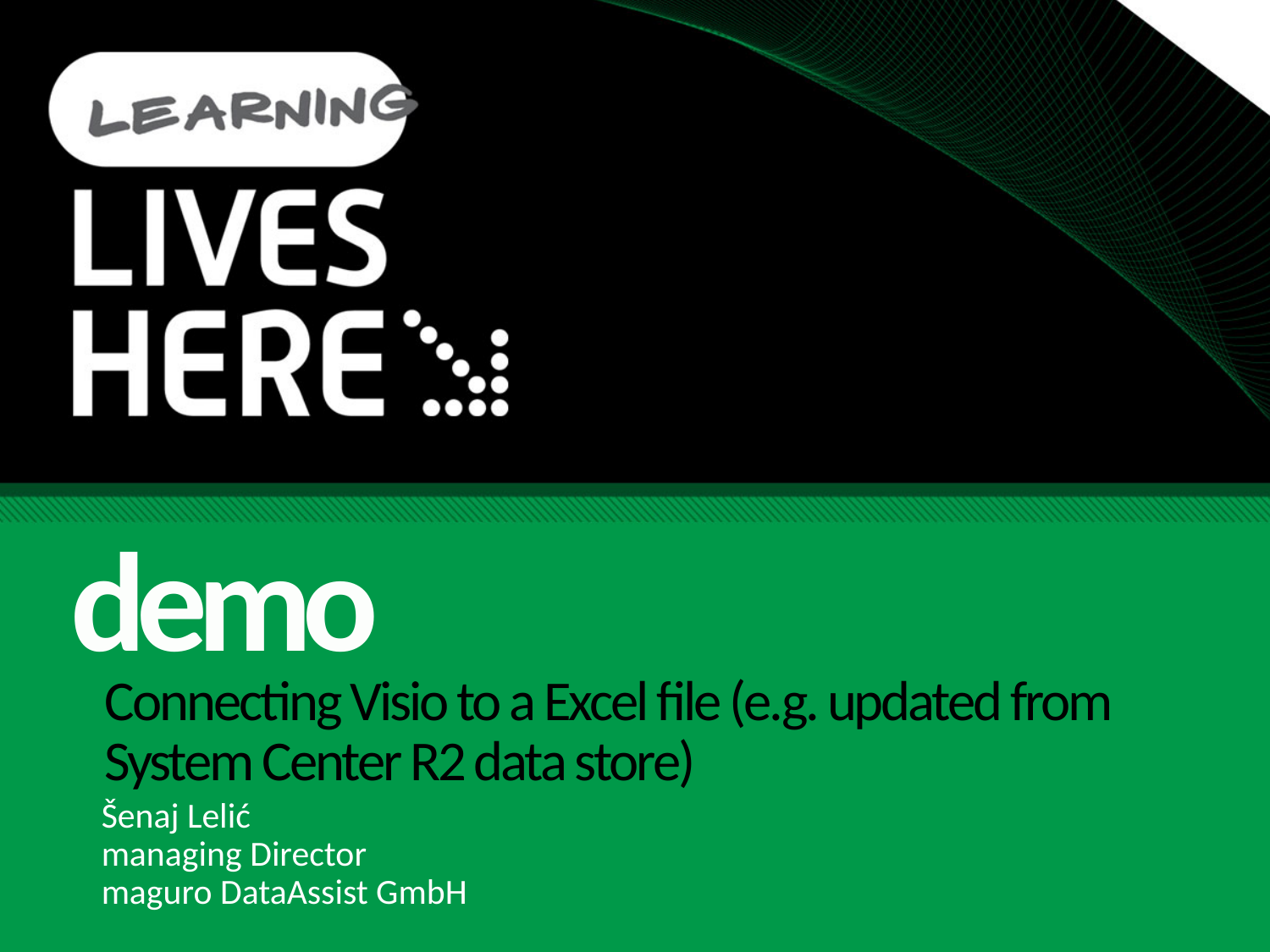

demo
# Connecting Visio to a Excel file (e.g. updated from System Center R2 data store)
Šenaj Lelić
managing Director
maguro DataAssist GmbH